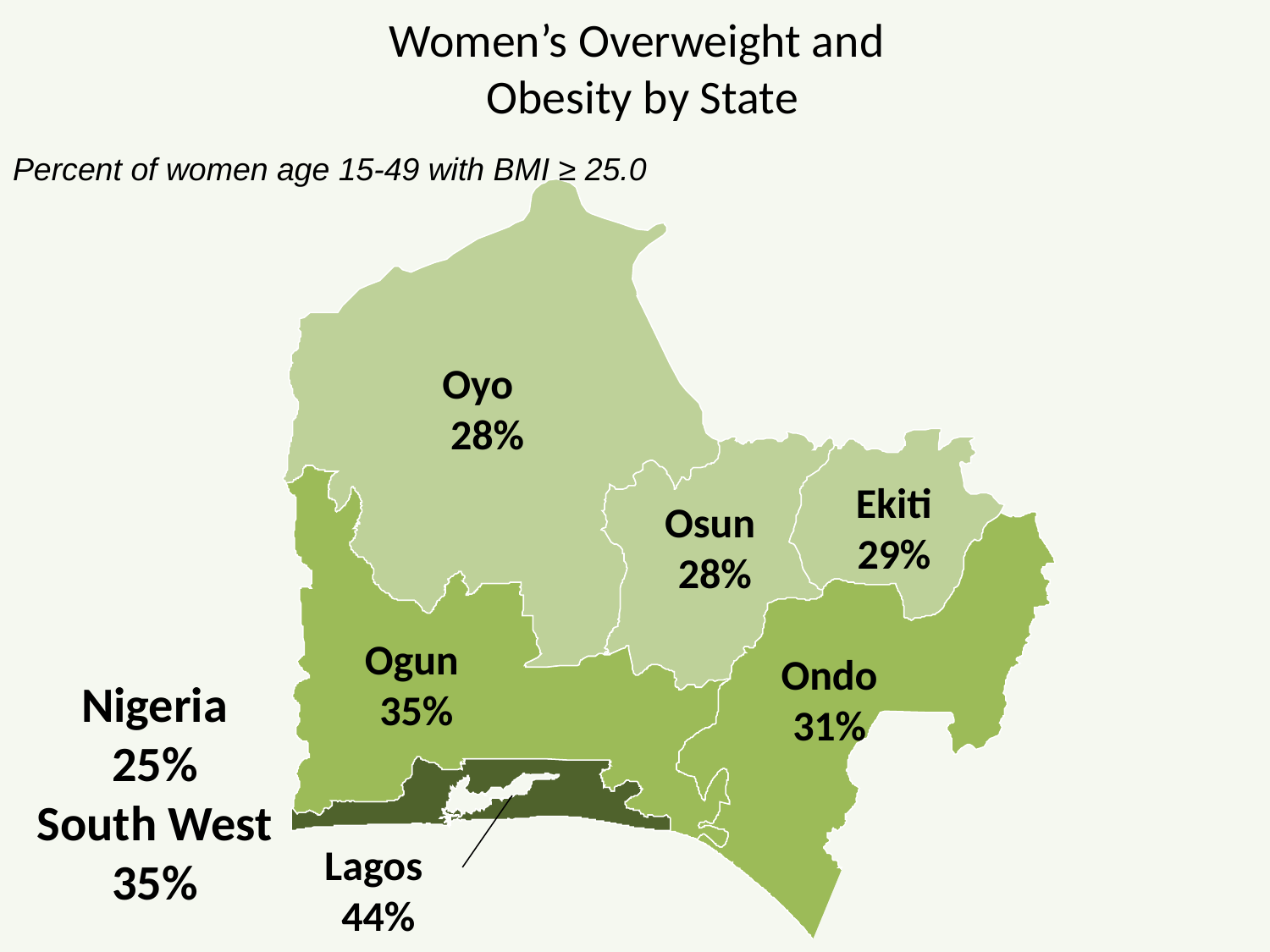

# Women’s Overweight and Obesity by State
Percent of women age 15-49 with BMI ≥ 25.0

Oyo
28%
Ekiti 29%
Osun
28%
Ogun
35%
Ondo 31%
Nigeria
25%
South West
35%
Lagos
44%